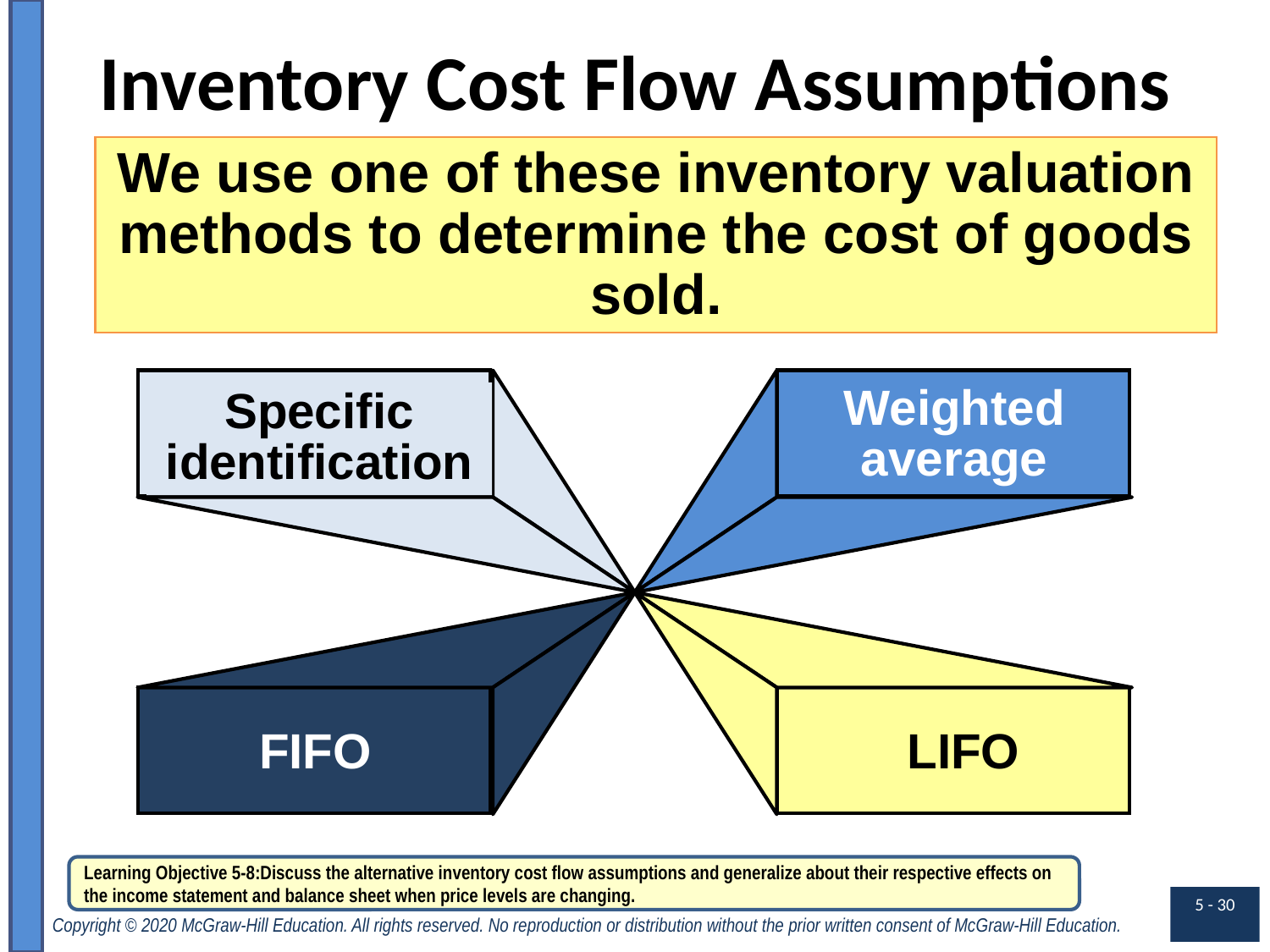

# Inventory Cost Flow Assumptions
We use one of these inventory valuation methods to determine the cost of goods sold.

Specific identification

Weighted average

FIFO

LIFO
Learning Objective 5-8:Discuss the alternative inventory cost flow assumptions and generalize about their respective effects on the income statement and balance sheet when price levels are changing.